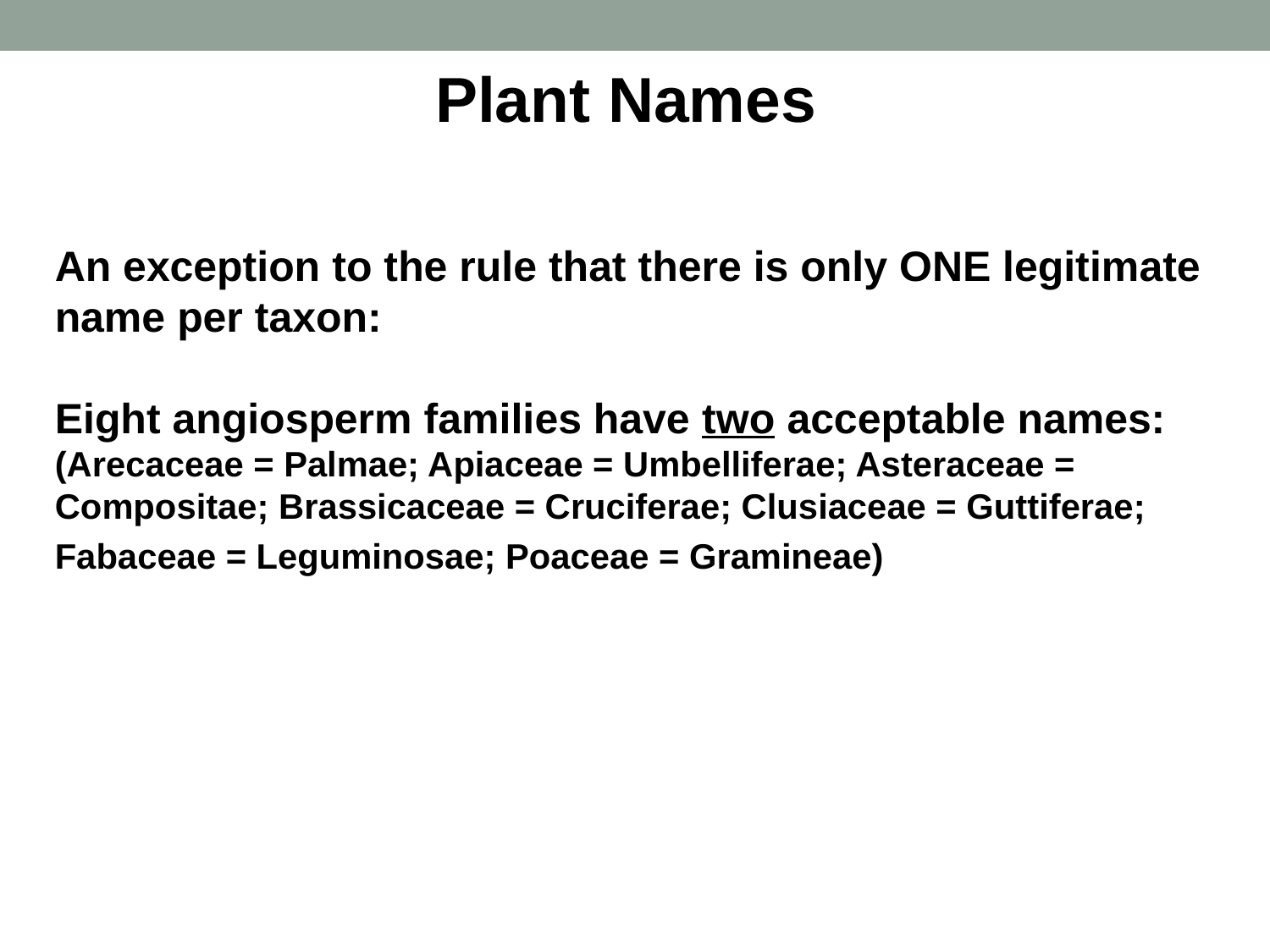

Plant Names
An exception to the rule that there is only ONE legitimate name per taxon:

Eight angiosperm families have two acceptable names: (Arecaceae = Palmae; Apiaceae = Umbelliferae; Asteraceae = Compositae; Brassicaceae = Cruciferae; Clusiaceae = Guttiferae; Fabaceae = Leguminosae; Poaceae = Gramineae)